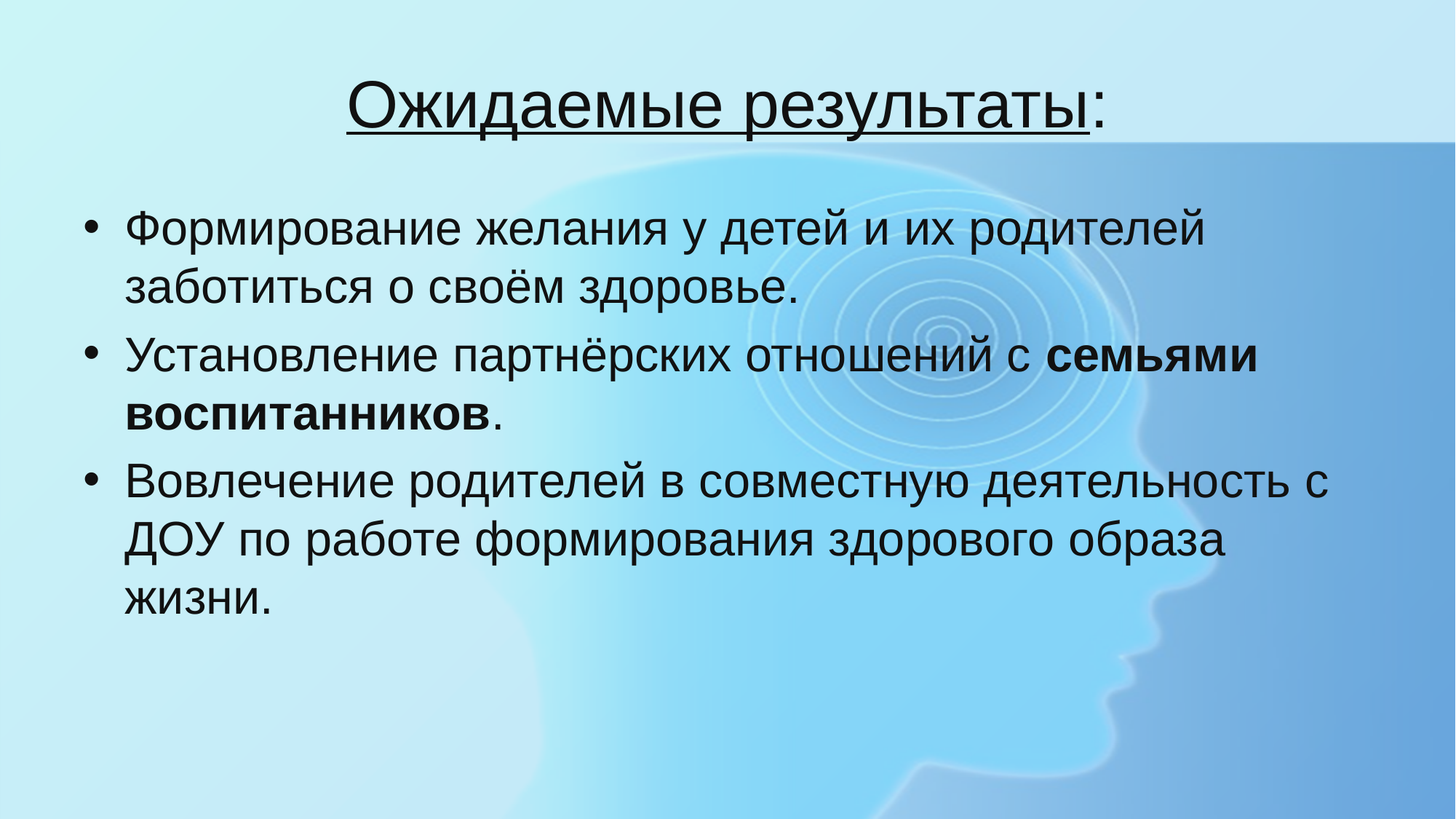

# Ожидаемые результаты:
Формирование желания у детей и их родителей заботиться о своём здоровье.
Установление партнёрских отношений с семьями воспитанников.
Вовлечение родителей в совместную деятельность с ДОУ по работе формирования здорового образа жизни.